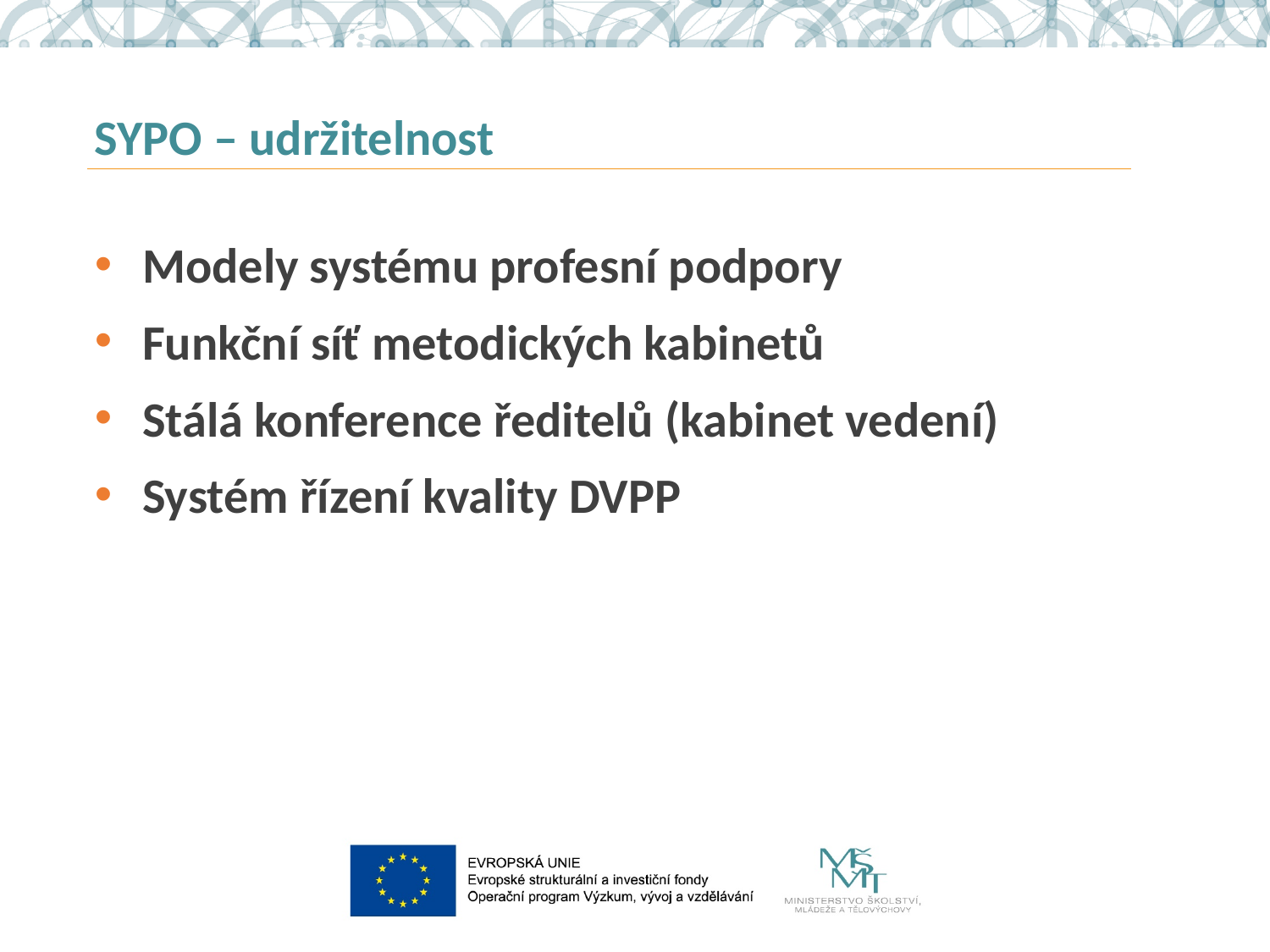

# SYPO – udržitelnost

Modely systému profesní podpory
Funkční síť metodických kabinetů
Stálá konference ředitelů (kabinet vedení)
Systém řízení kvality DVPP